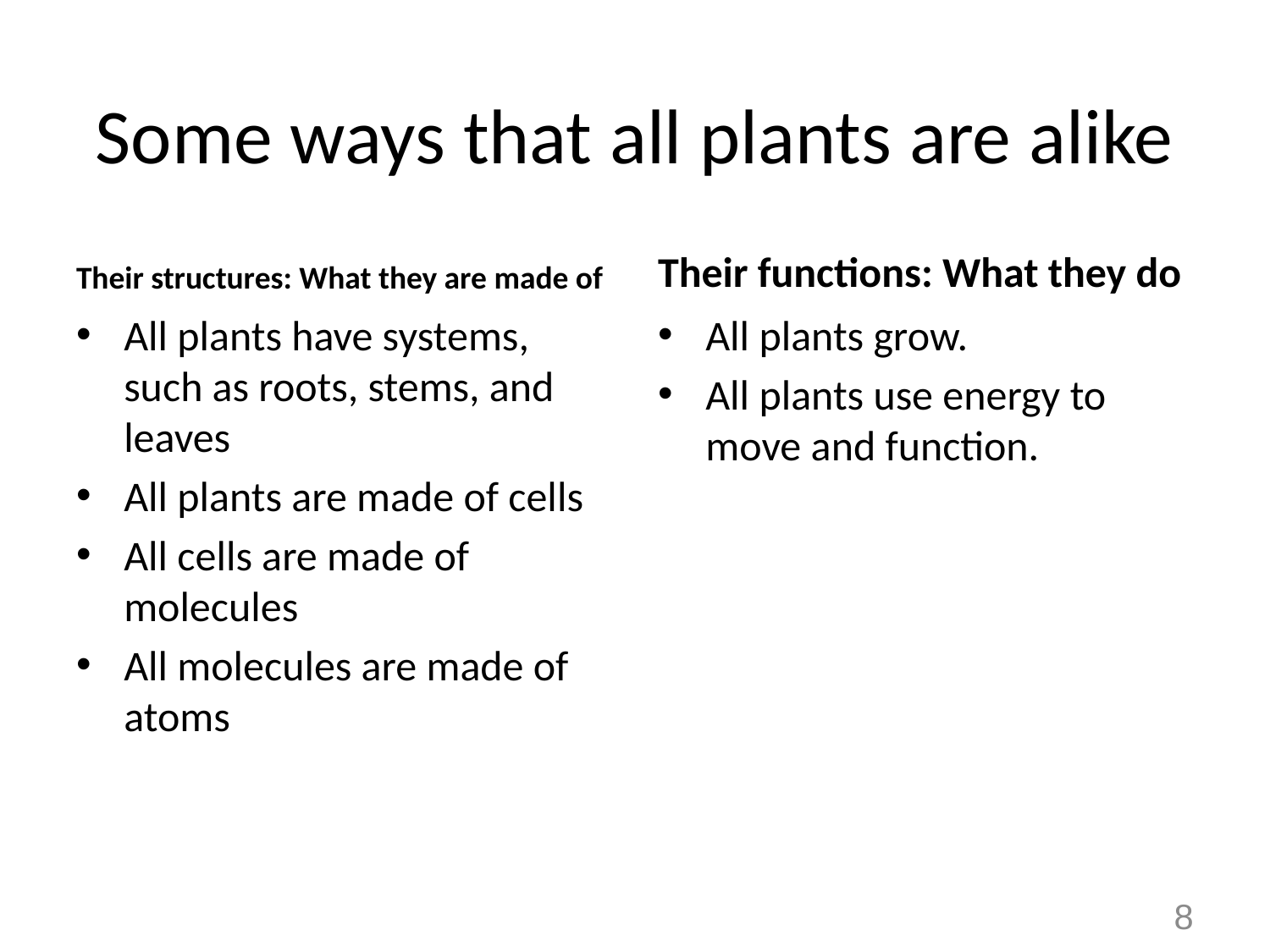

# Some ways that all plants are alike
Their structures: What they are made of
Their functions: What they do
All plants have systems, such as roots, stems, and leaves
All plants are made of cells
All cells are made of molecules
All molecules are made of atoms
All plants grow.
All plants use energy to move and function.
8